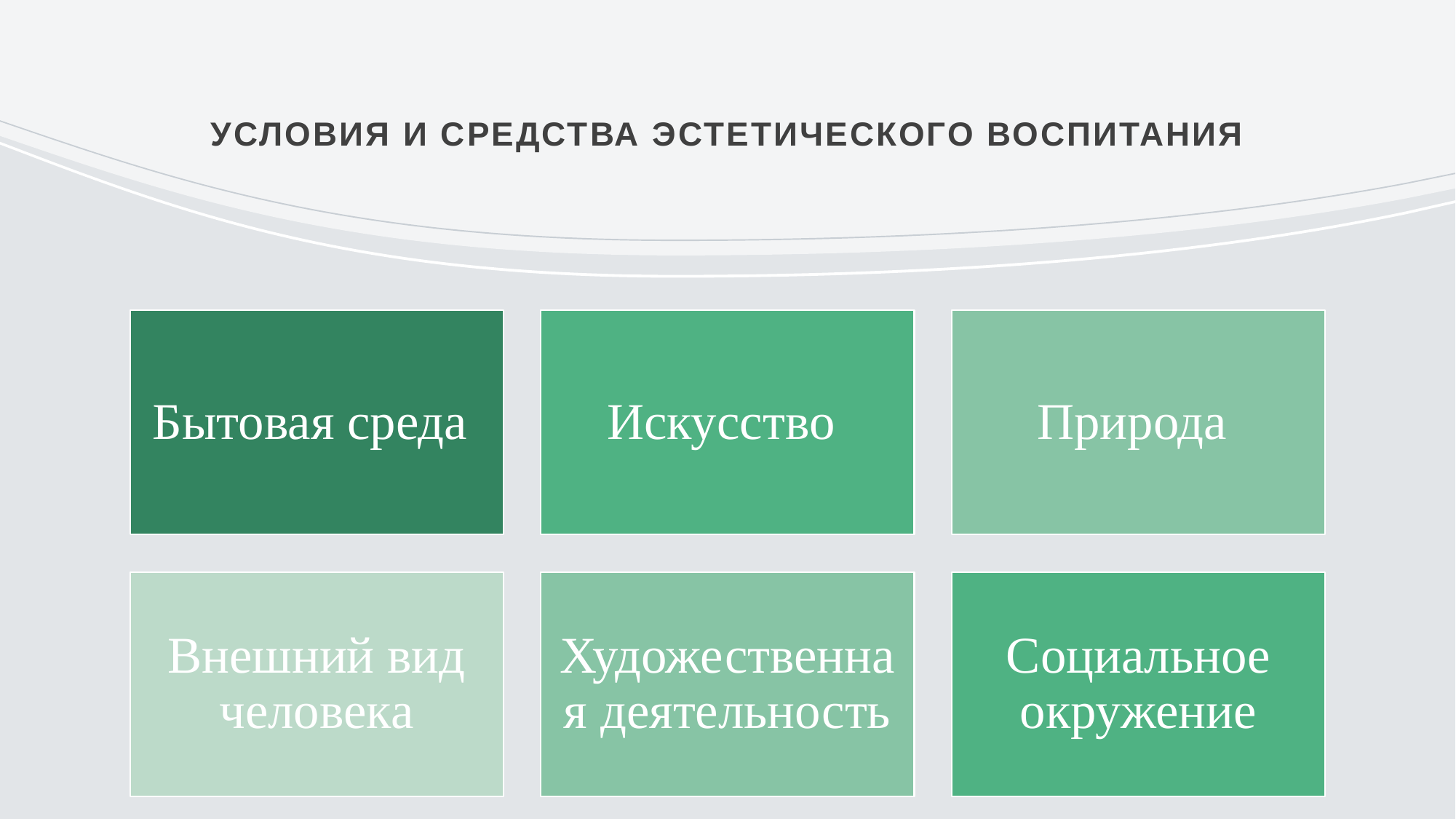

# УСЛОВИЯ И СРЕДСТВА ЭСТЕТИЧЕСКОГО ВОСПИТАНИЯ
Бытовая среда
Искусство
Природа
Внешний вид человека
Художественна я деятельность
Социальное окружение